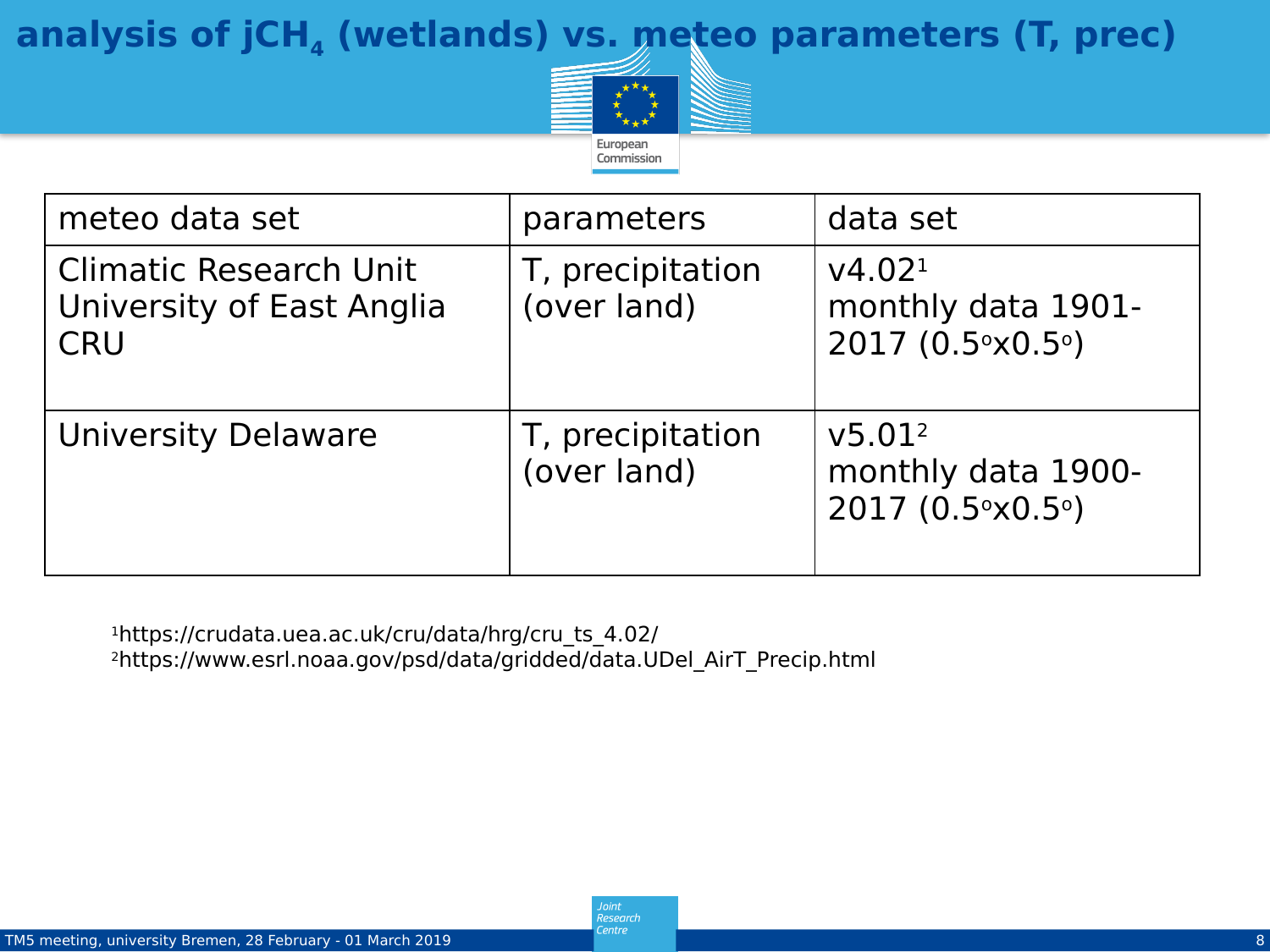

# analysis of jCH4 (wetlands) vs. meteo parameters (T, prec)
| meteo data set | parameters | data set |
| --- | --- | --- |
| Climatic Research Unit University of East Anglia CRU | T, precipitation (over land) | v4.021 monthly data 1901-2017 (0.5ox0.5o) |
| University Delaware | T, precipitation (over land) | v5.012 monthly data 1900-2017 (0.5ox0.5o) |
1https://crudata.uea.ac.uk/cru/data/hrg/cru_ts_4.02/
2https://www.esrl.noaa.gov/psd/data/gridded/data.UDel_AirT_Precip.html
TM5 meeting, university Bremen, 28 February - 01 March 2019
8